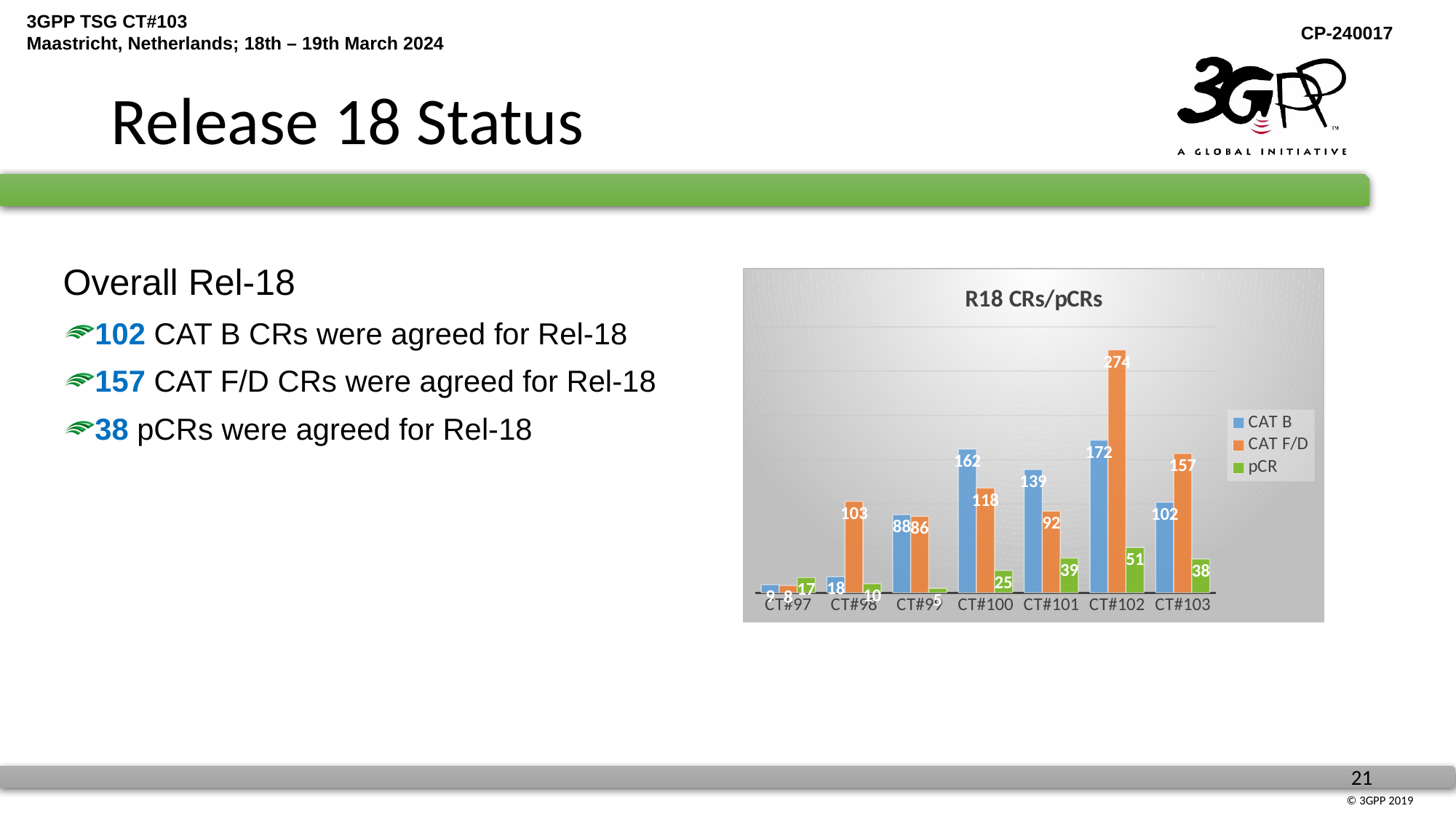

# Release 18 Status
Overall Rel-18
102 CAT B CRs were agreed for Rel-18
157 CAT F/D CRs were agreed for Rel-18
38 pCRs were agreed for Rel-18

### Chart: R18 CRs/pCRs

| Category | CAT B | CAT F/D | pCR  |
|---|---|---|---|
| CT#97 | 9.0 | 8.0 | 17.0 |
| CT#98 | 18.0 | 103.0 | 10.0 |
| CT#99 | 88.0 | 86.0 | 5.0 |
| CT#100 | 162.0 | 118.0 | 25.0 |
| CT#101 | 139.0 | 92.0 | 39.0 |
| CT#102 | 172.0 | 274.0 | 51.0 |
| CT#103 | 102.0 | 157.0 | 38.0 |